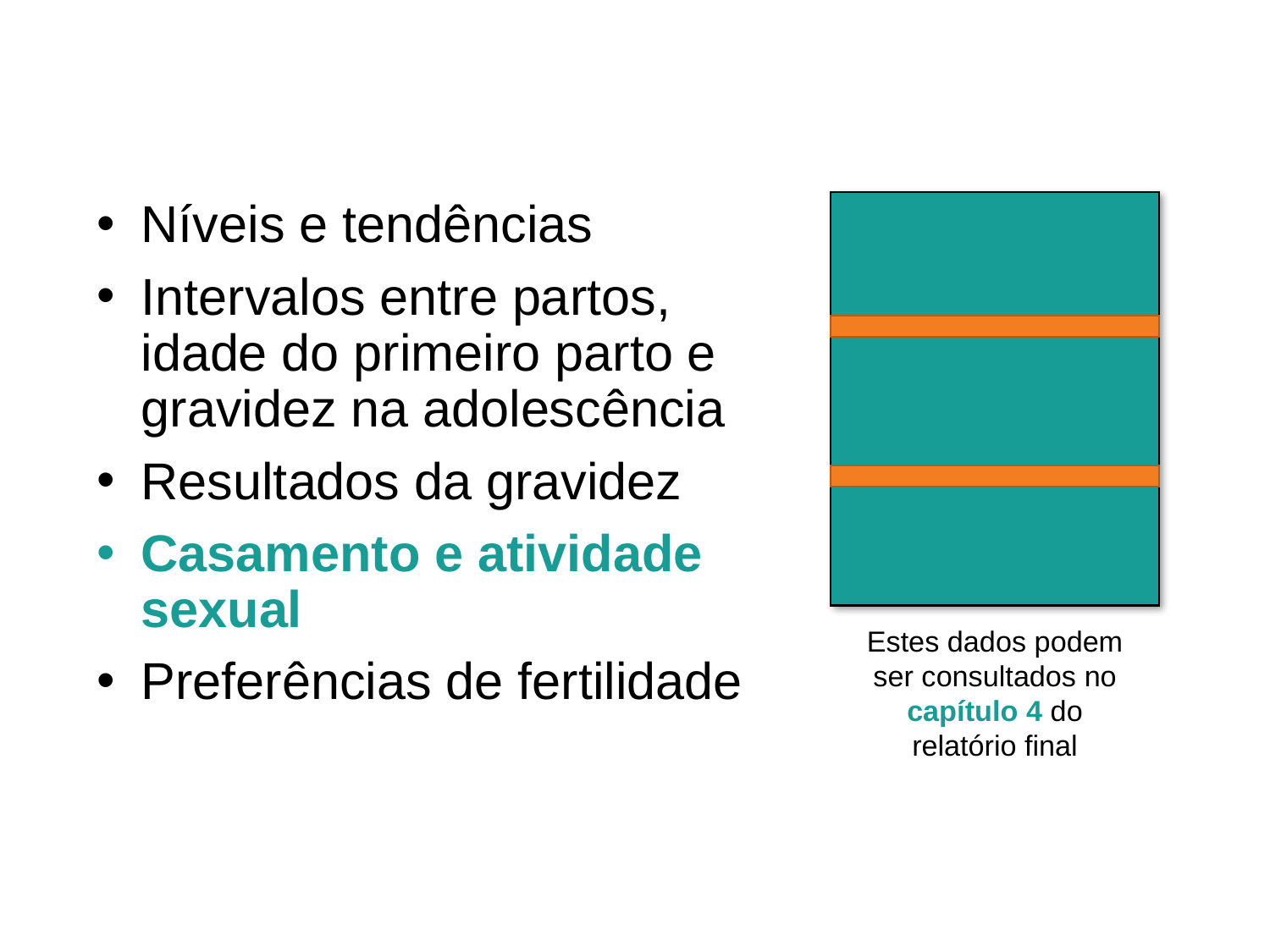

Níveis e tendências
Intervalos entre partos, idade do primeiro parto e gravidez na adolescência
Resultados da gravidez
Casamento e atividade sexual
Preferências de fertilidade

Estes dados podem ser consultados no capítulo 4 do relatório final